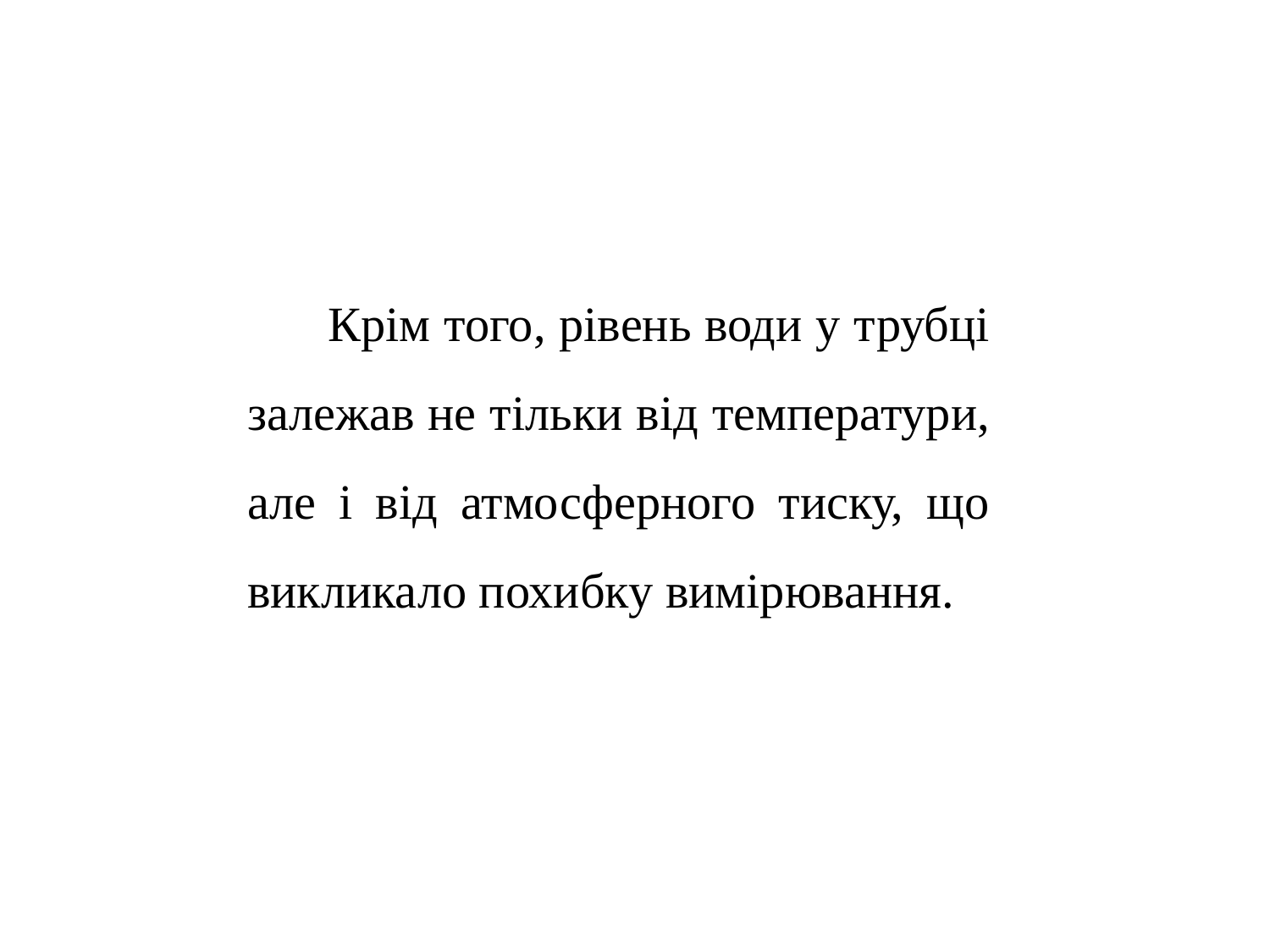

Крім того, рівень води у трубці залежав не тільки від температури, але і від атмосферного тиску, що викликало похибку вимірювання.